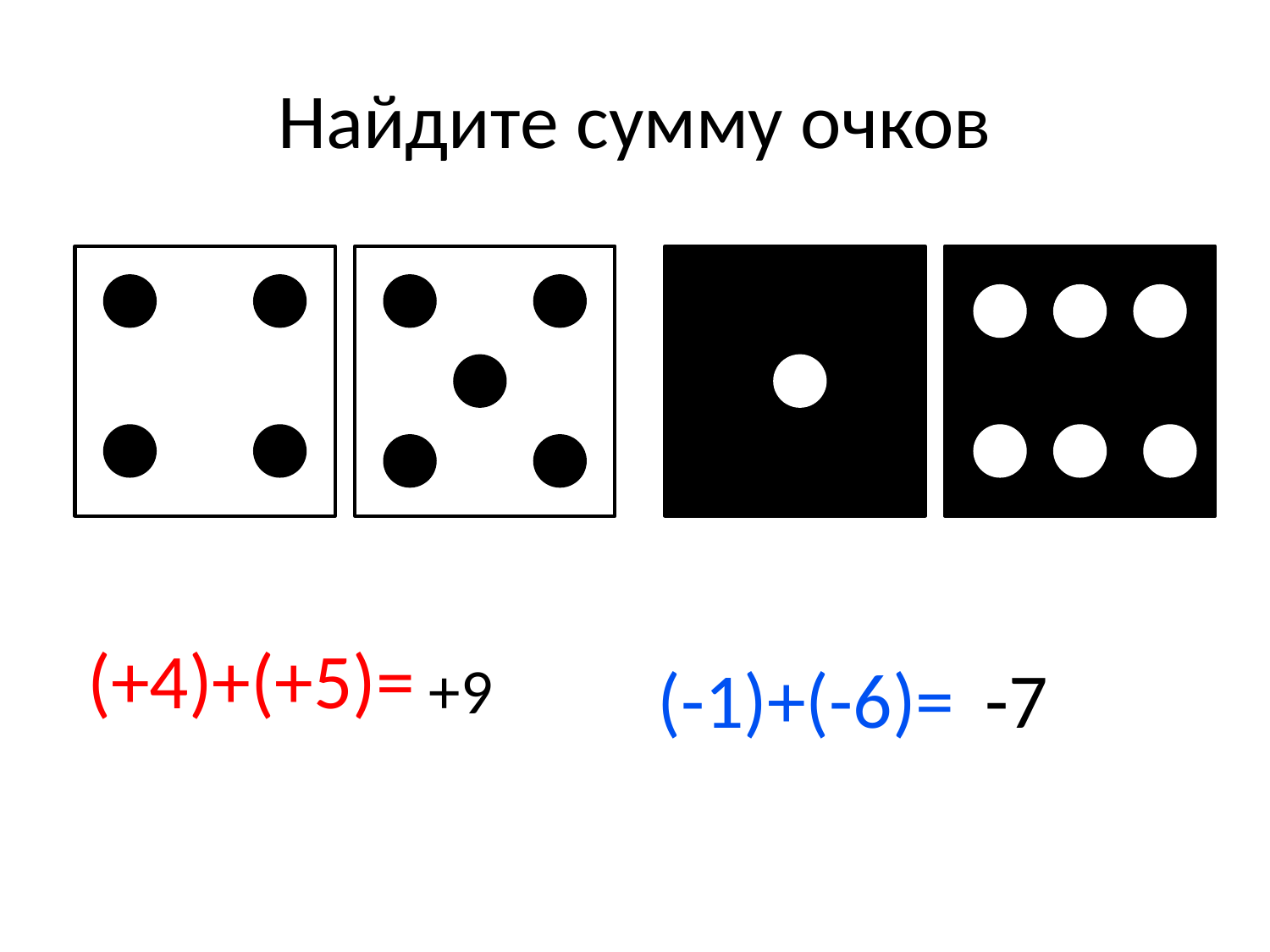

# Найдите сумму очков

(+4)+(+5)=

+9
(-1)+(-6)=
-7